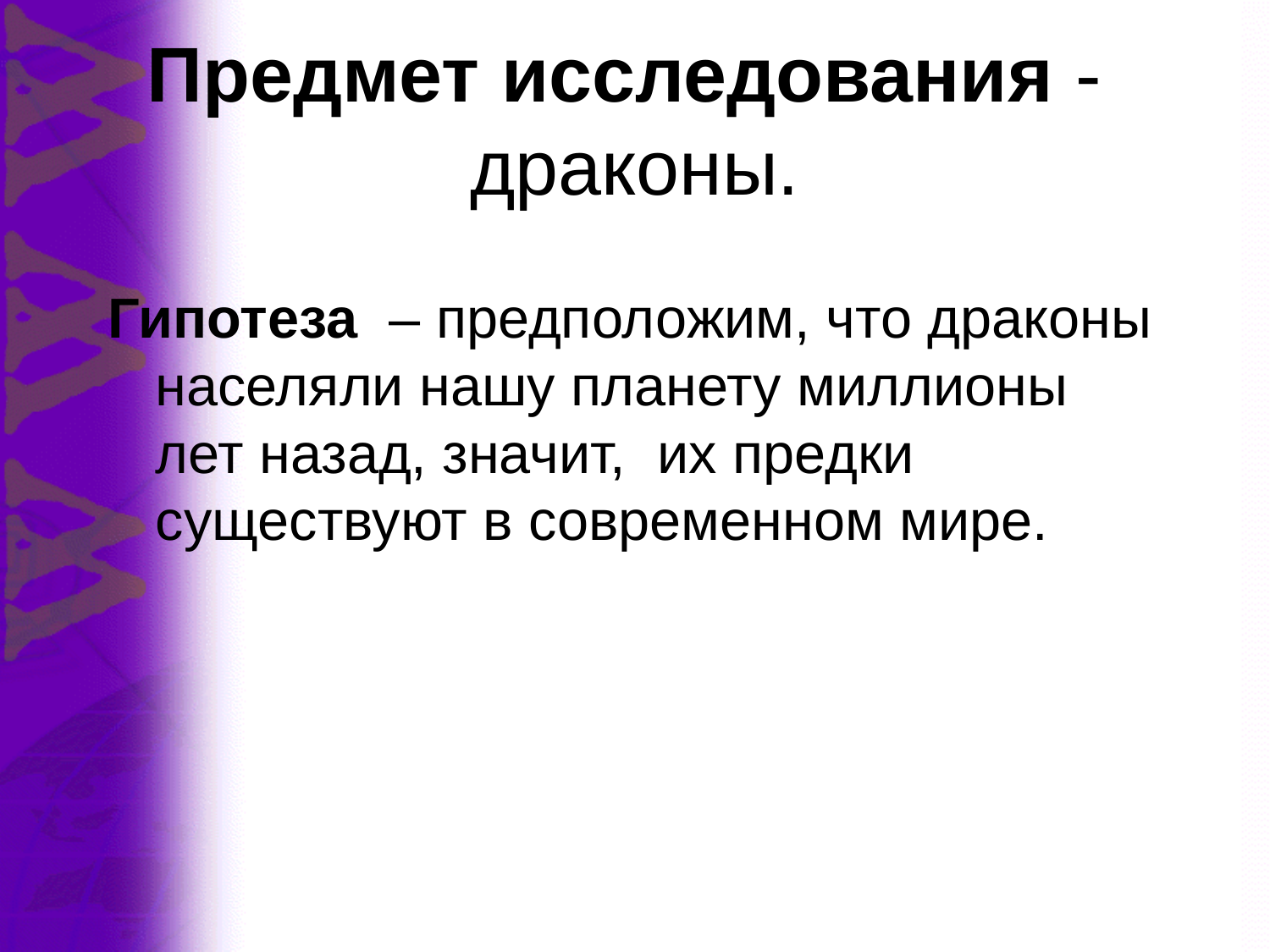

# Предмет исследования -  драконы.
Гипотеза  – предположим, что драконы населяли нашу планету миллионы лет назад, значит,  их предки существуют в современном мире.